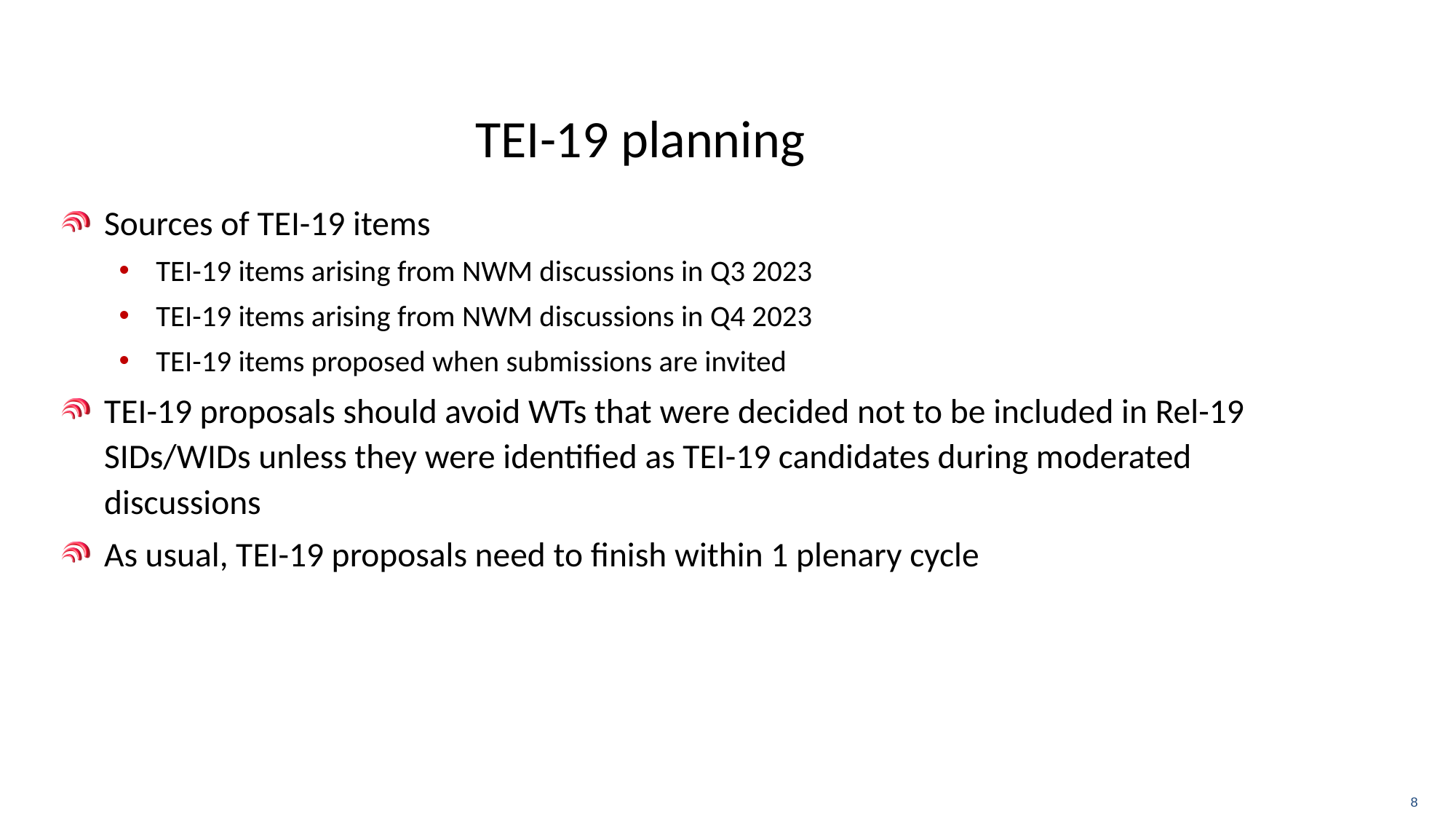

# TEI-19 planning
Sources of TEI-19 items
TEI-19 items arising from NWM discussions in Q3 2023
TEI-19 items arising from NWM discussions in Q4 2023
TEI-19 items proposed when submissions are invited
TEI-19 proposals should avoid WTs that were decided not to be included in Rel-19 SIDs/WIDs unless they were identified as TEI-19 candidates during moderated discussions
As usual, TEI-19 proposals need to finish within 1 plenary cycle